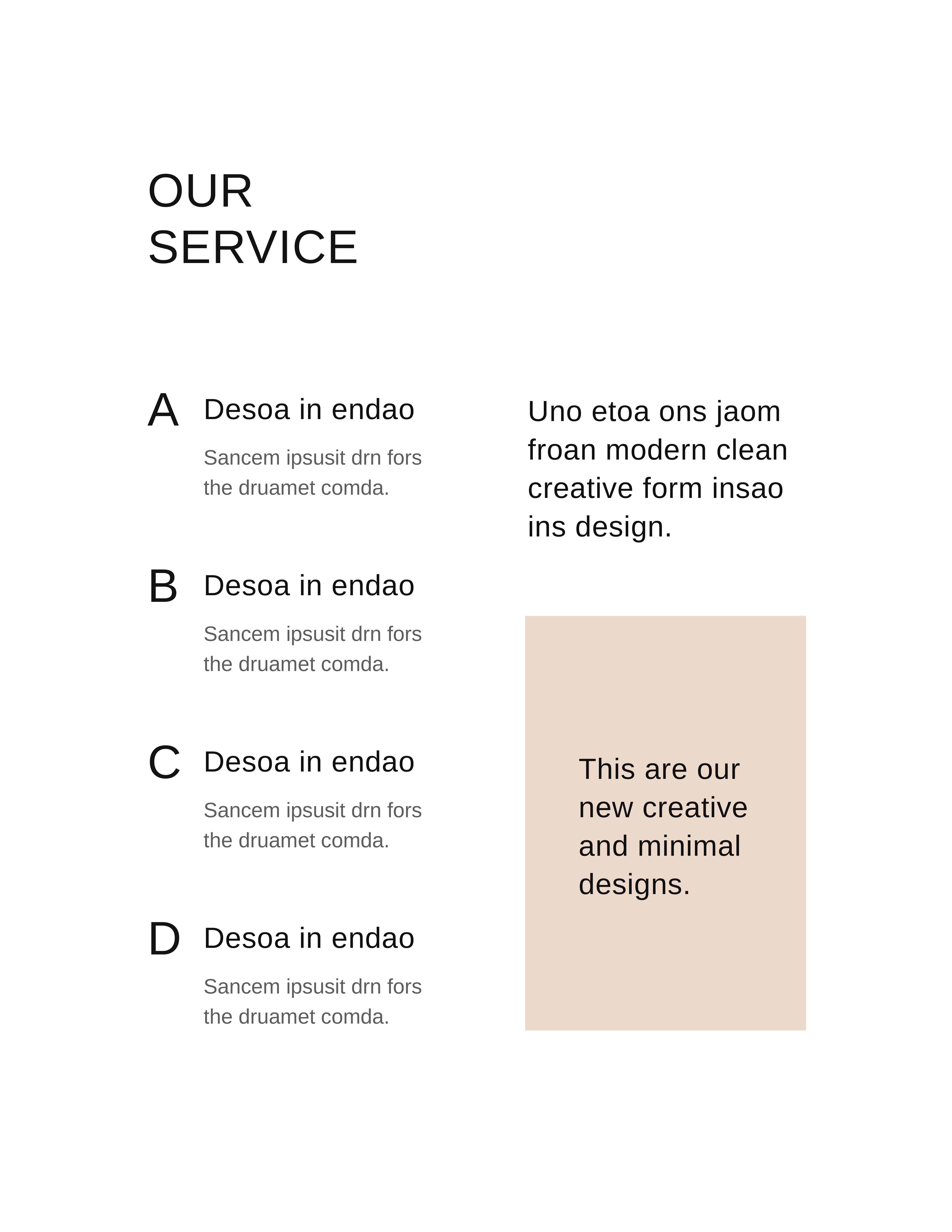

OUR SERVICE
A
Desoa in endao
Sancem ipsusit drn fors the druamet comda.
Uno etoa ons jaom froan modern clean creative form insao ins design.
B
Desoa in endao
Sancem ipsusit drn fors the druamet comda.

C
Desoa in endao
Sancem ipsusit drn fors the druamet comda.
This are our new creative and minimal
designs.
D
Desoa in endao
Sancem ipsusit drn fors the druamet comda.